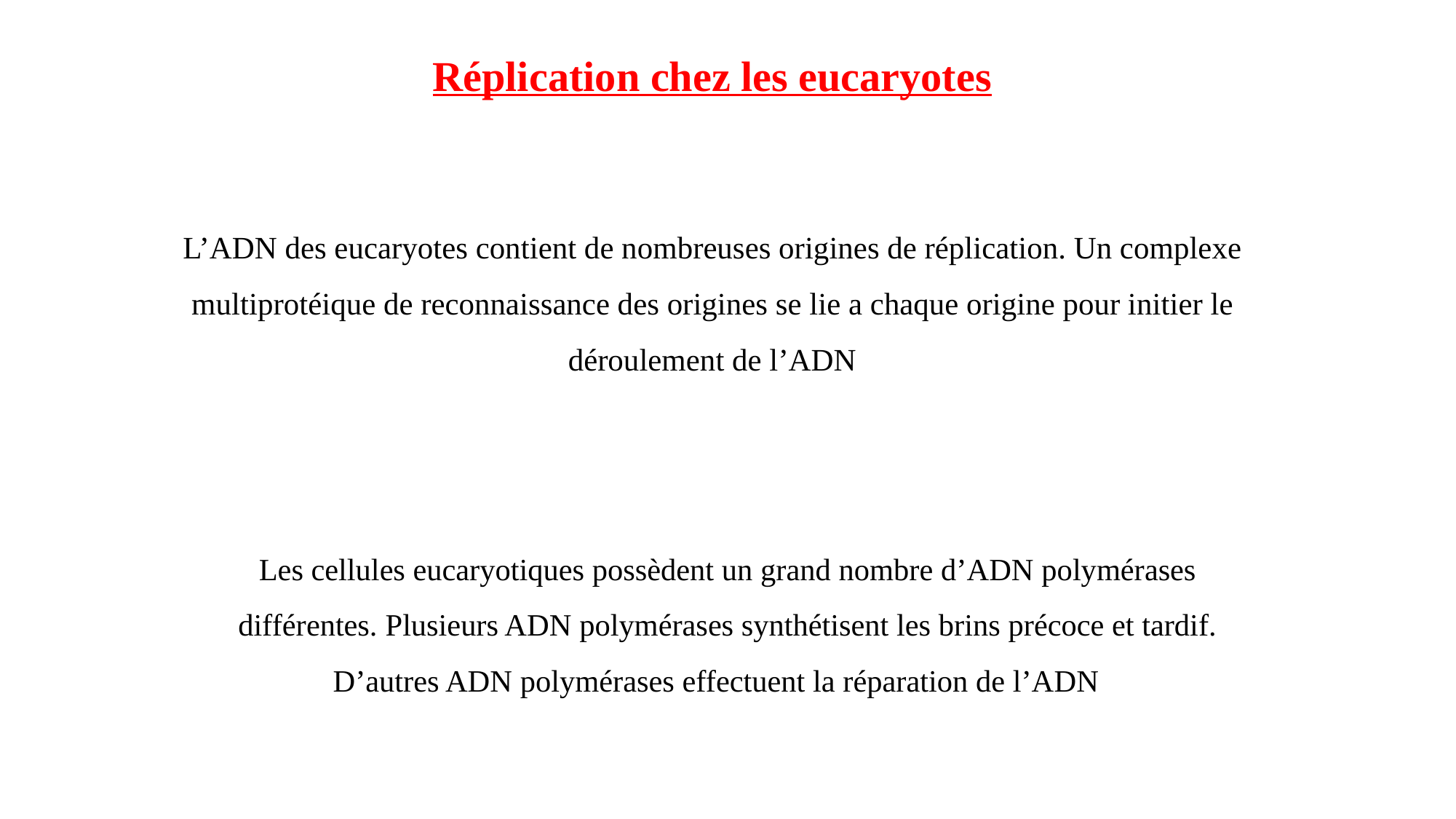

# Réplication chez les eucaryotes
L’ADN des eucaryotes contient de nombreuses origines de réplication. Un complexe multiprotéique de reconnaissance des origines se lie a chaque origine pour initier le déroulement de l’ADN
Les cellules eucaryotiques possèdent un grand nombre d’ADN polymérases différentes. Plusieurs ADN polymérases synthétisent les brins précoce et tardif. D’autres ADN polymérases effectuent la réparation de l’ADN